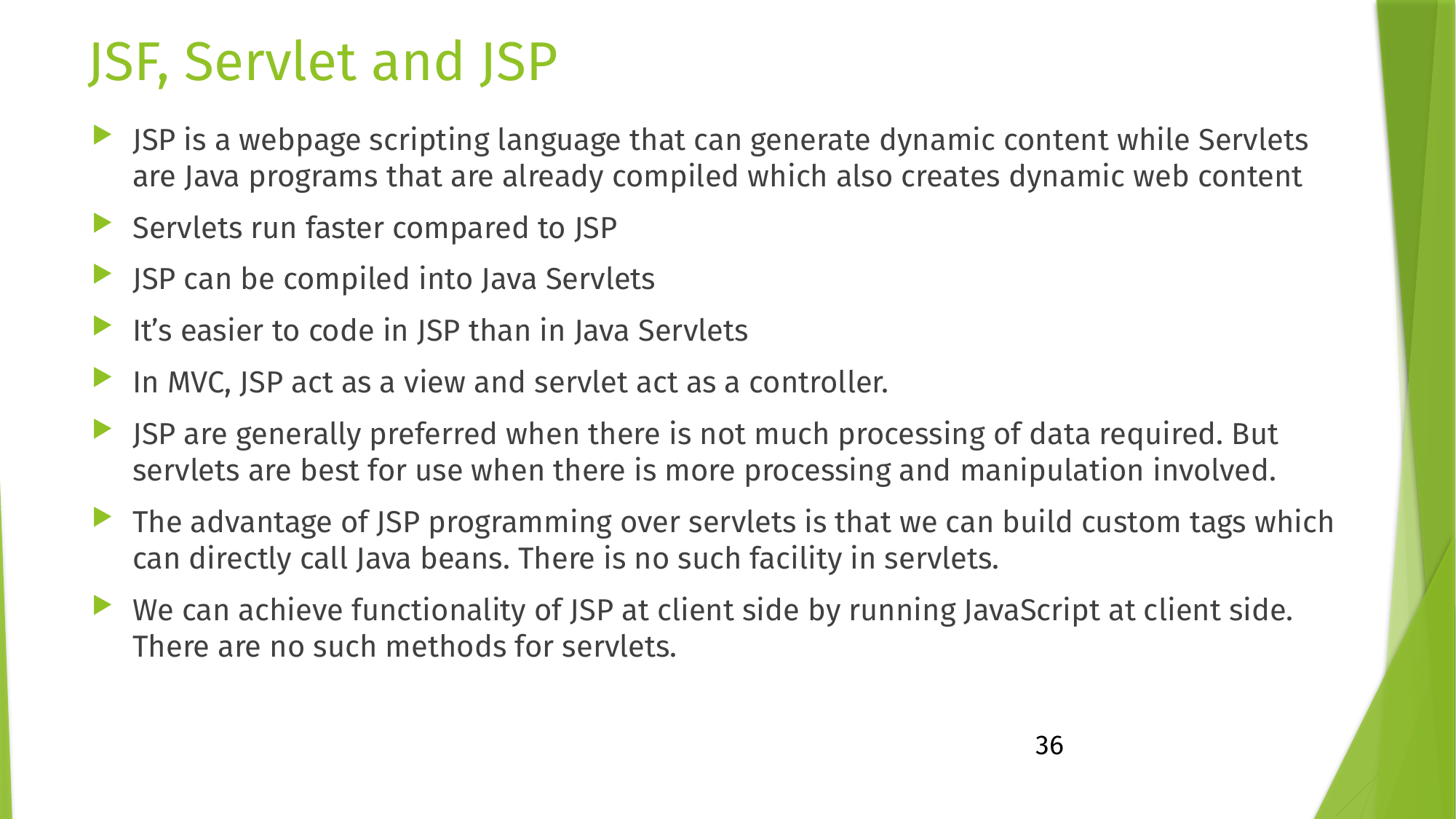

# JSF, Servlet and JSP
JSP is a webpage scripting language that can generate dynamic content while Servlets are Java programs that are already compiled which also creates dynamic web content
Servlets run faster compared to JSP
JSP can be compiled into Java Servlets
It’s easier to code in JSP than in Java Servlets
In MVC, JSP act as a view and servlet act as a controller.
JSP are generally preferred when there is not much processing of data required. But servlets are best for use when there is more processing and manipulation involved.
The advantage of JSP programming over servlets is that we can build custom tags which can directly call Java beans. There is no such facility in servlets.
We can achieve functionality of JSP at client side by running JavaScript at client side. There are no such methods for servlets.
36